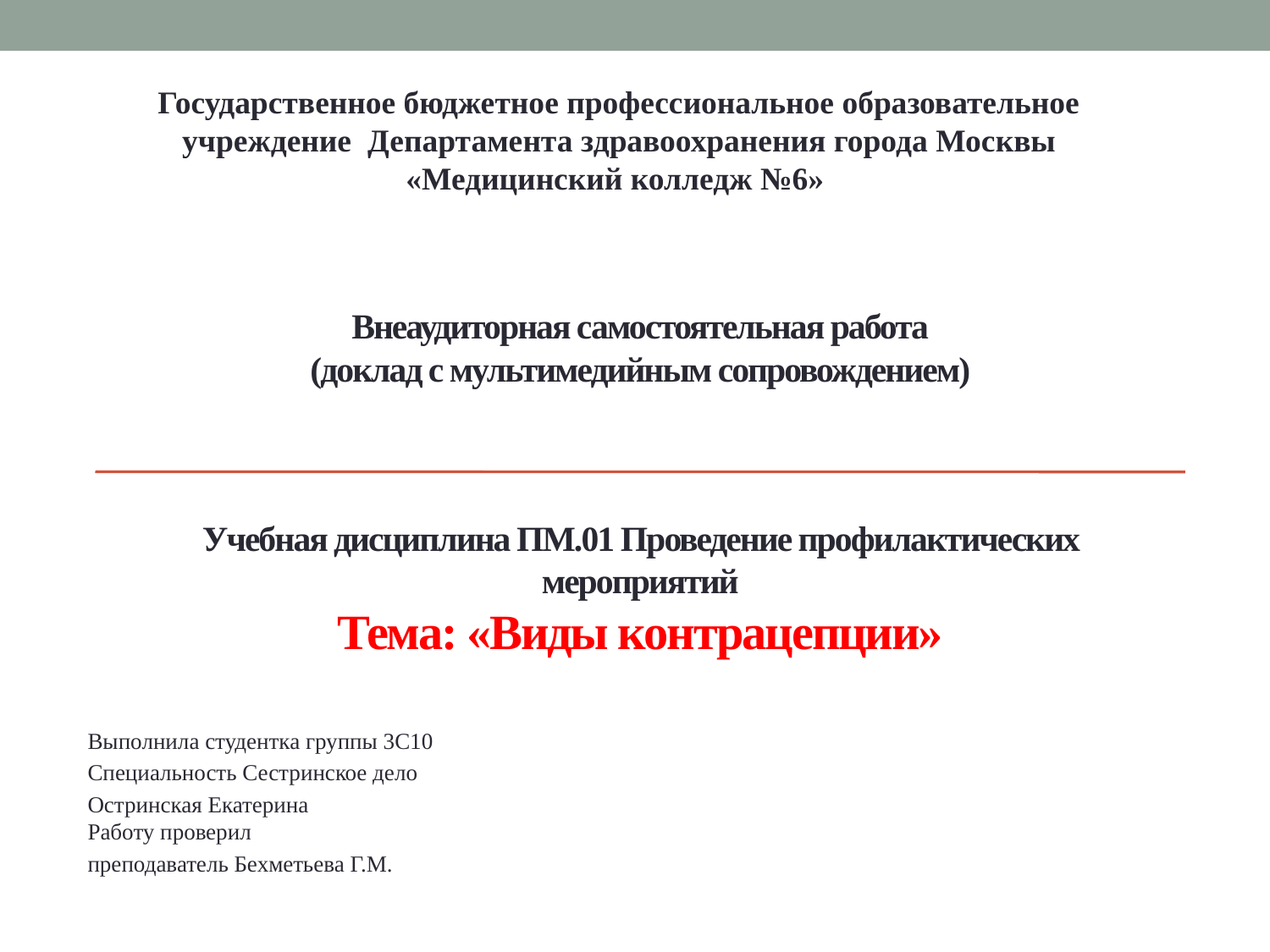

Государственное бюджетное профессиональное образовательное учреждение  Департамента здравоохранения города Москвы «Медицинский колледж №6»
# Внеаудиторная самостоятельная работа (доклад с мультимедийным сопровождением) Учебная дисциплина ПМ.01 Проведение профилактических мероприятий Тема: «Виды контрацепции»

Выполнила студентка группы 3С10
Специальность Сестринское дело
Остринская Екатерина
Работу проверил
преподаватель Бехметьева Г.М.